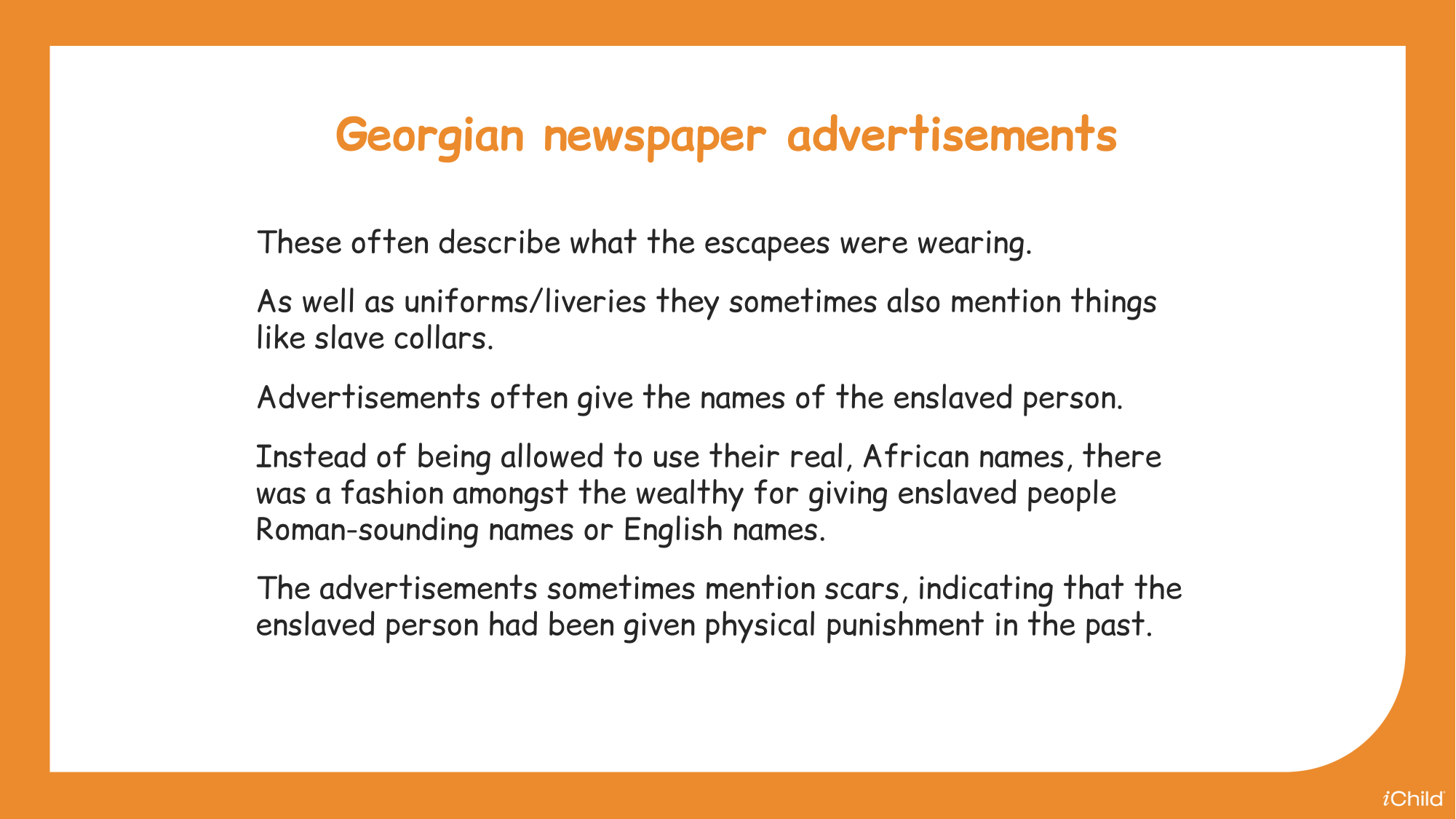

Georgian newspaper advertisements
These often describe what the escapees were wearing.
As well as uniforms/liveries they sometimes also mention things like slave collars.
Advertisements often give the names of the enslaved person.
Instead of being allowed to use their real, African names, there was a fashion amongst the wealthy for giving enslaved people Roman-sounding names or English names.
The advertisements sometimes mention scars, indicating that the enslaved person had been given physical punishment in the past.